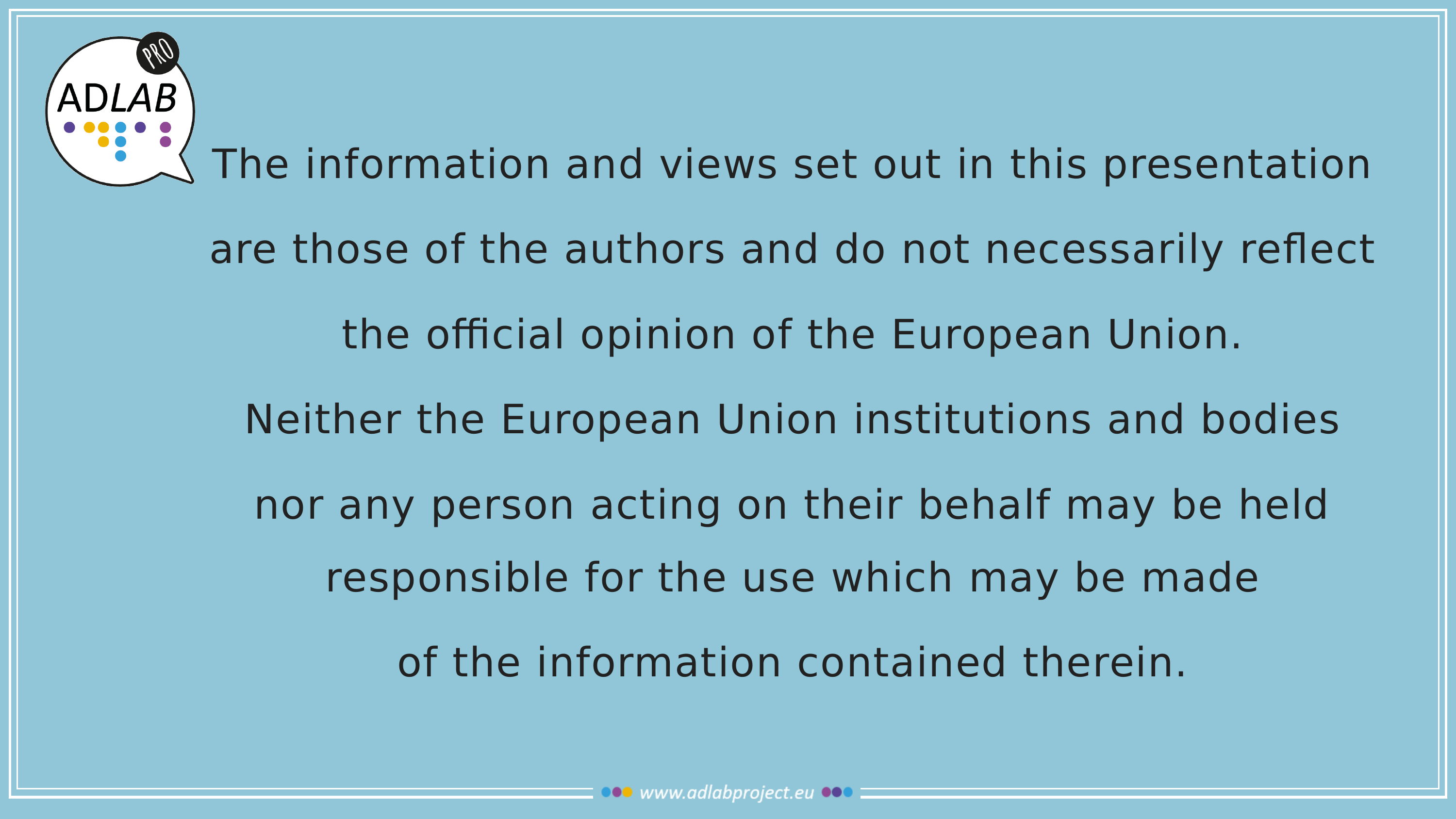

The information and views set out in this presentation
are those of the authors and do not necessarily reflect
the official opinion of the European Union.
Neither the European Union institutions and bodies
nor any person acting on their behalf may be held responsible for the use which may be made
of the information contained therein.